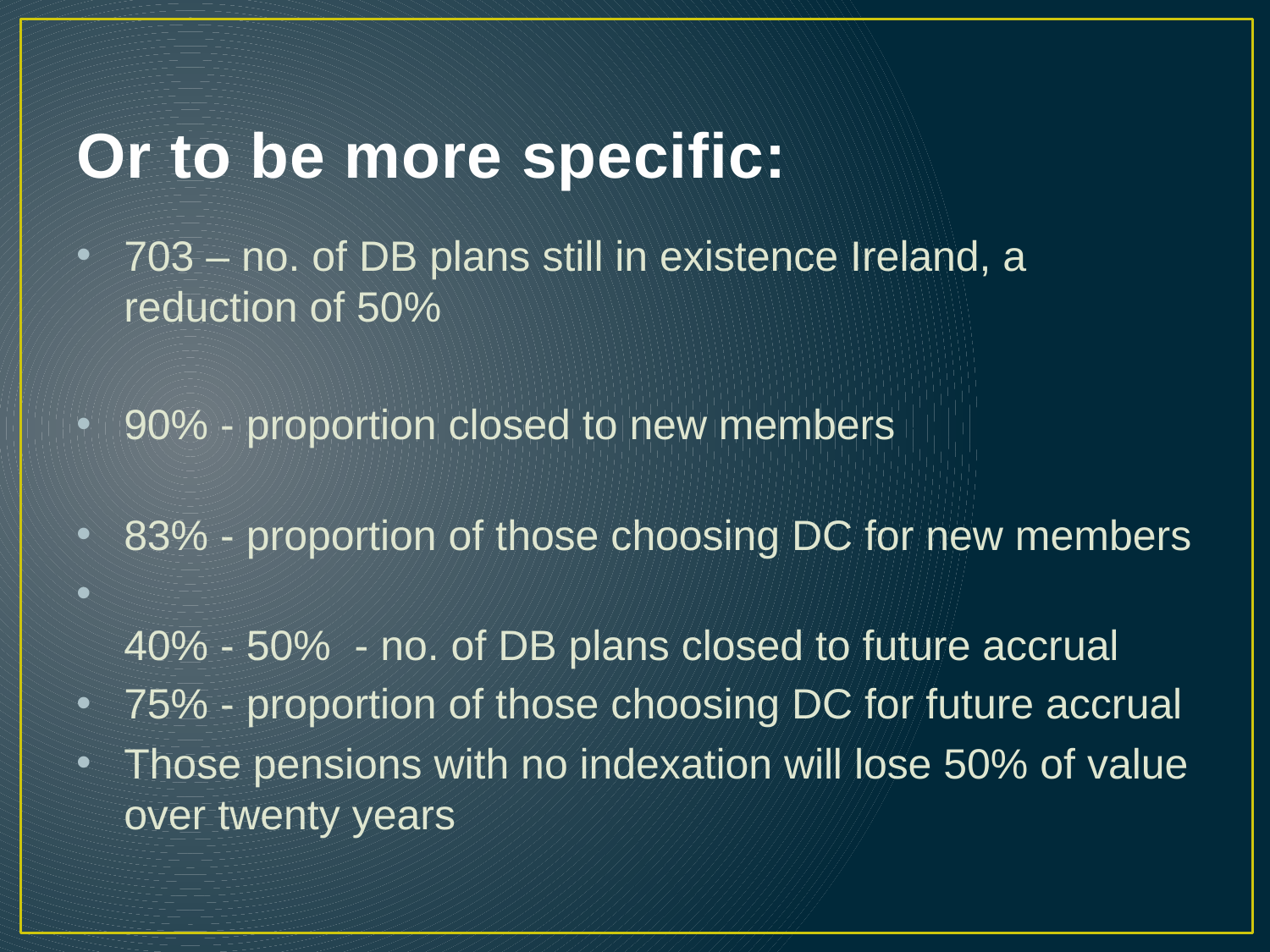

# Or to be more specific:
703 – no. of DB plans still in existence Ireland, a reduction of 50%

90% - proportion closed to new members
83% - proportion of those choosing DC for new members
40% - 50%  - no. of DB plans closed to future accrual
75% - proportion of those choosing DC for future accrual
Those pensions with no indexation will lose 50% of value over twenty years